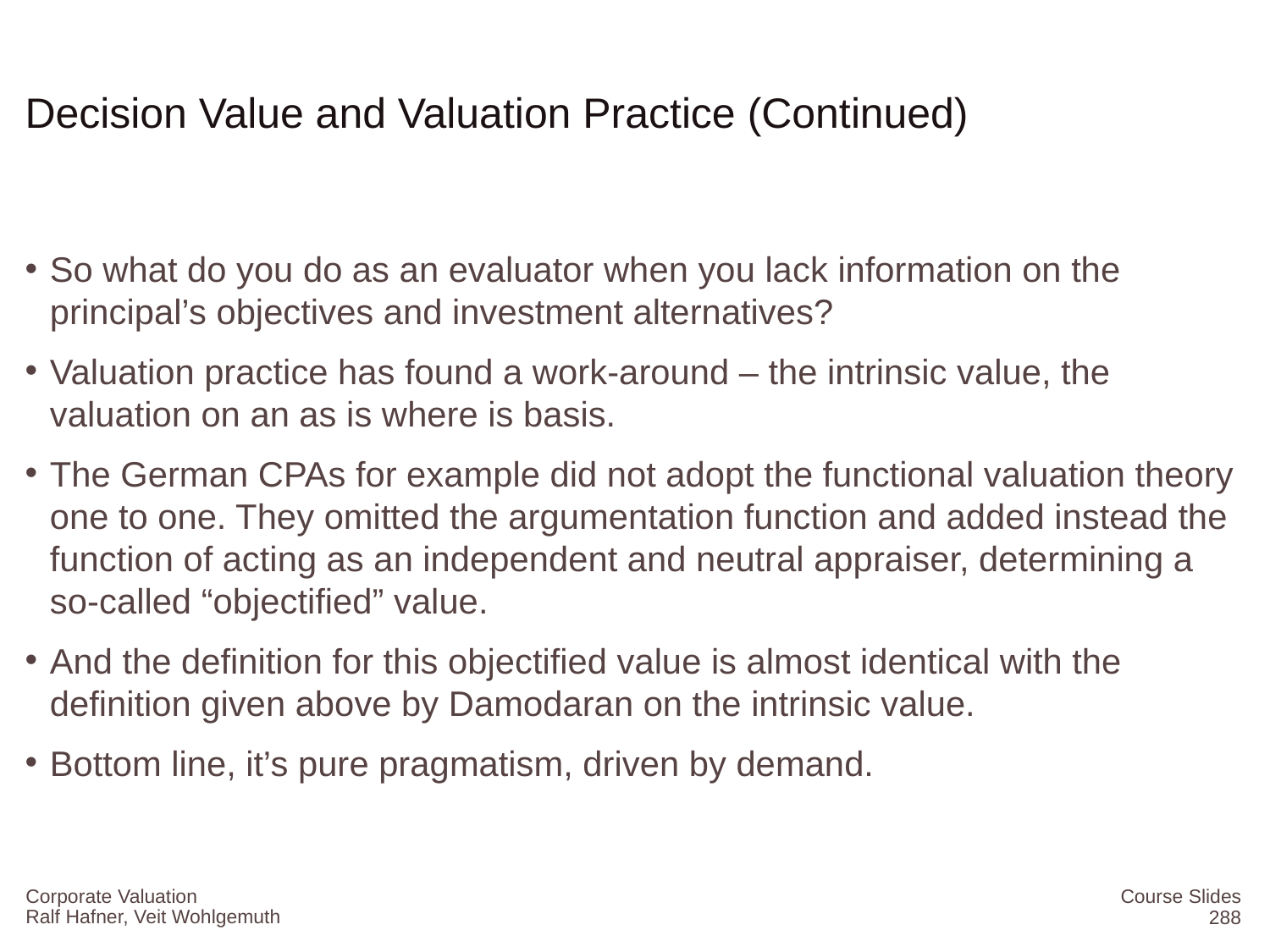

# Decision Value and Valuation Practice (Continued)
So what do you do as an evaluator when you lack information on the principal’s objectives and investment alternatives?
Valuation practice has found a work-around – the intrinsic value, the valuation on an as is where is basis.
The German CPAs for example did not adopt the functional valuation theory one to one. They omitted the argumentation function and added instead the function of acting as an independent and neutral appraiser, determining a so-called “objectified” value.
And the definition for this objectified value is almost identical with the definition given above by Damodaran on the intrinsic value.
Bottom line, it’s pure pragmatism, driven by demand.
Corporate Valuation
Course Slides
288